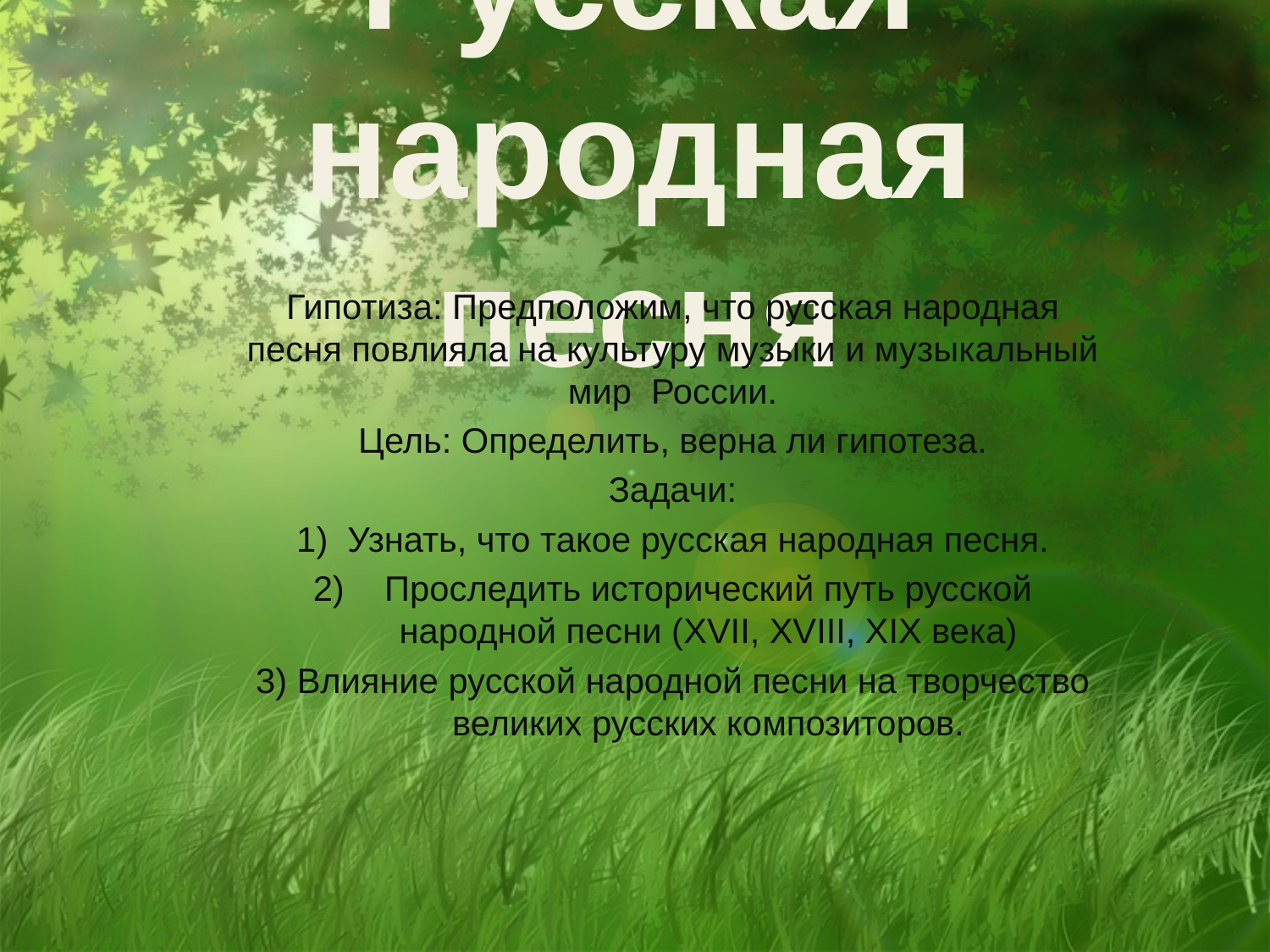

# Русская народная песня
Гипотиза: Предположим, что русская народная песня повлияла на культуру музыки и музыкальный мир  России.
Цель: Определить, верна ли гипотеза.
Задачи:
1)  Узнать, что такое русская народная песня.
Проследить исторический путь русской народной песни (XVII, XVIII, XIX века)
3) Влияние русской народной песни на творчество великих русских композиторов.